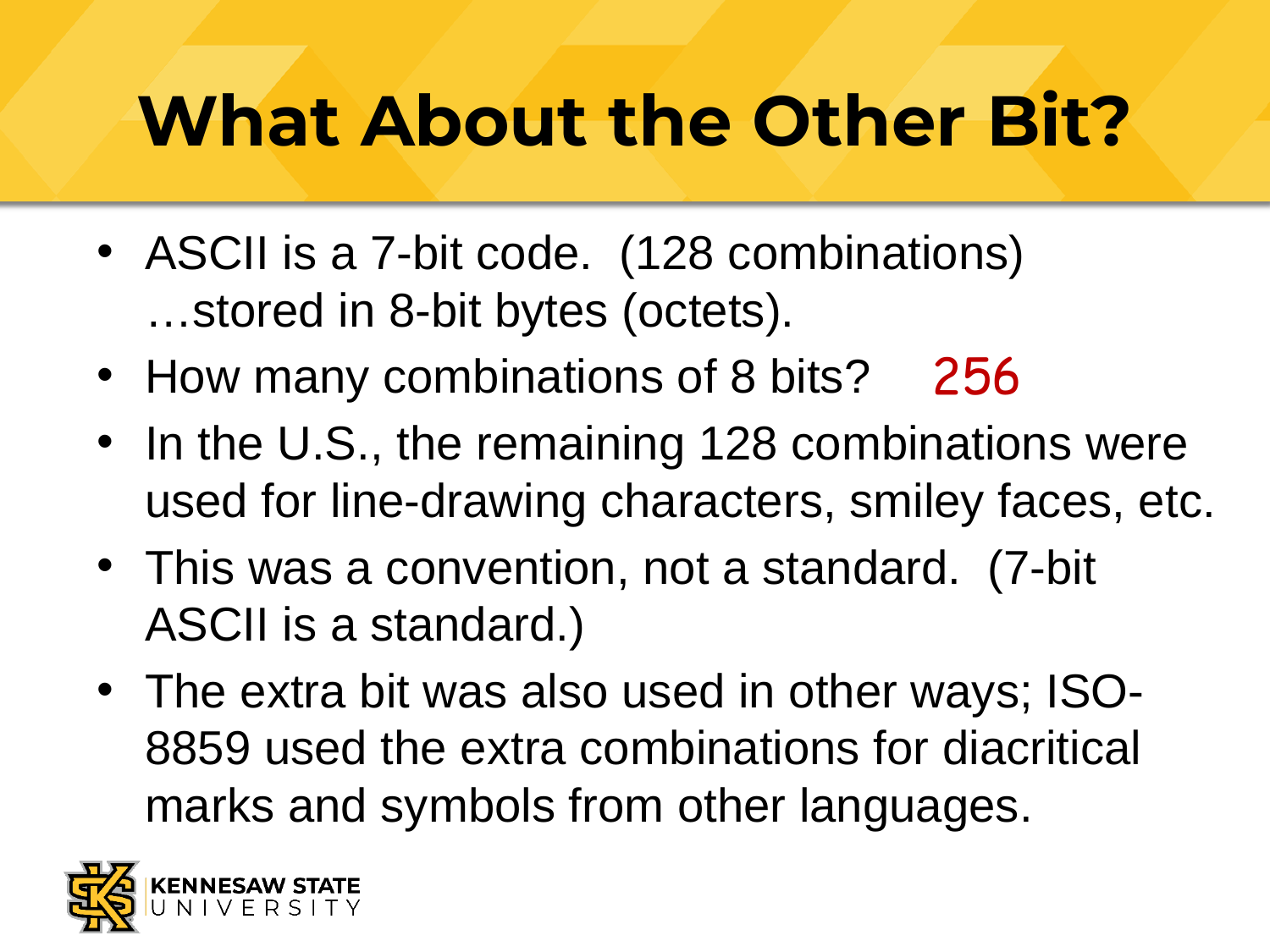

# What About the Other Bit?
ASCII is a 7-bit code.  (128 combinations)
…stored in 8-bit bytes (octets).
How many combinations of 8 bits?
In the U.S., the remaining 128 combinations were used for line-drawing characters, smiley faces, etc.
This was a convention, not a standard.  (7-bit ASCII is a standard.)
The extra bit was also used in other ways; ISO-8859 used the extra combinations for diacritical marks and symbols from other languages.
256